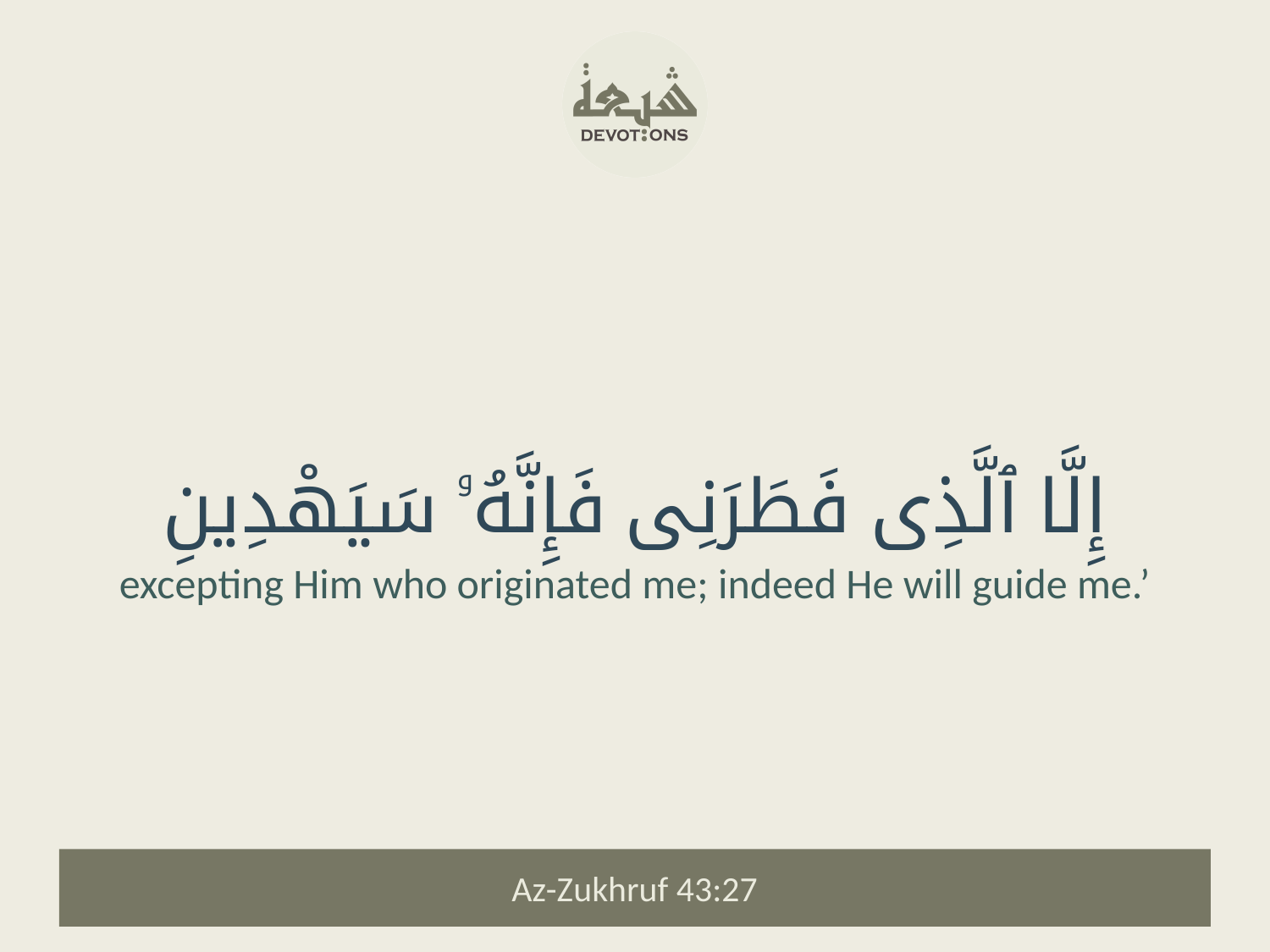

إِلَّا ٱلَّذِى فَطَرَنِى فَإِنَّهُۥ سَيَهْدِينِ
excepting Him who originated me; indeed He will guide me.’
Az-Zukhruf 43:27